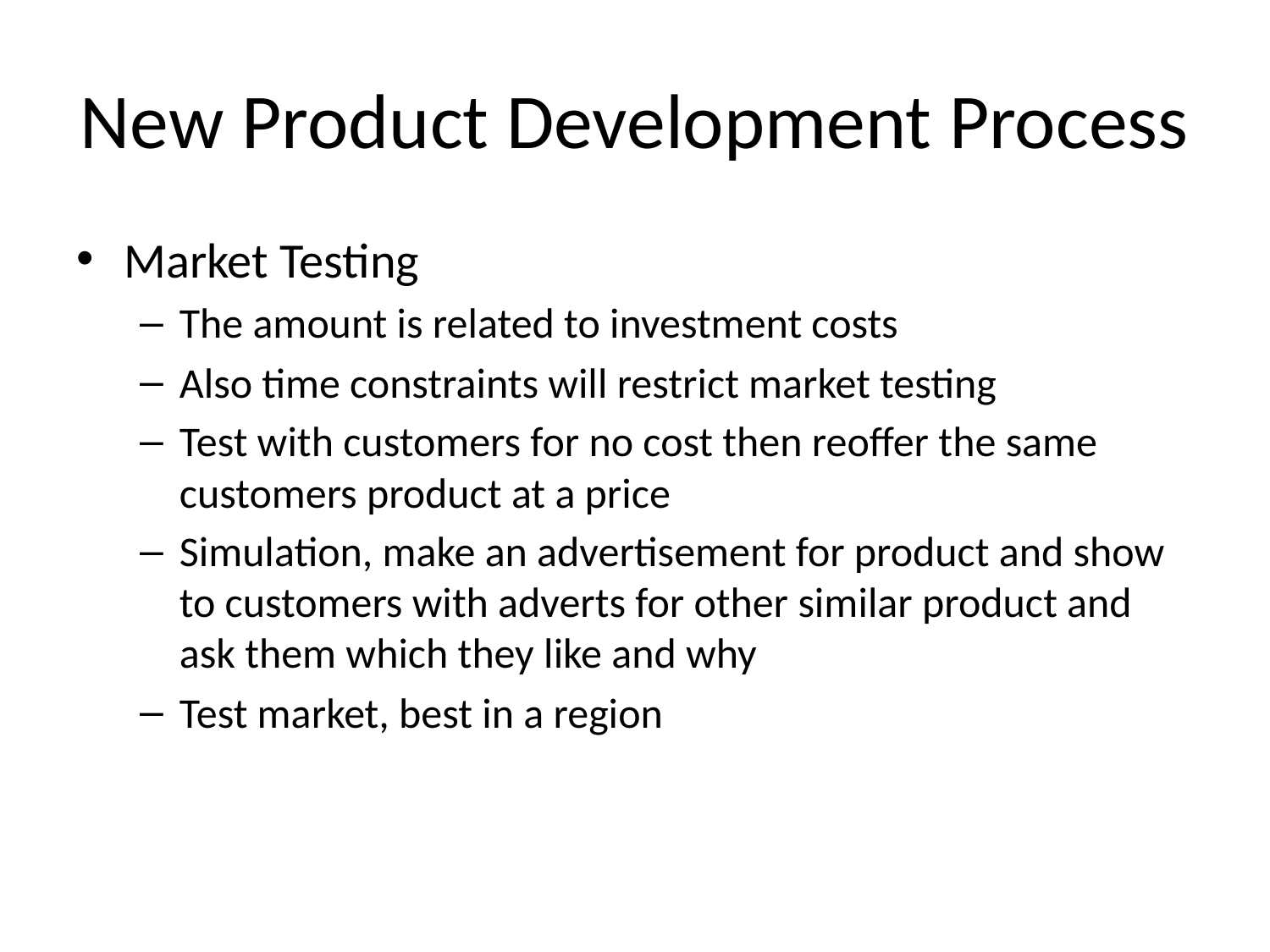

# New Product Development Process
Market Testing
The amount is related to investment costs
Also time constraints will restrict market testing
Test with customers for no cost then reoffer the same customers product at a price
Simulation, make an advertisement for product and show to customers with adverts for other similar product and ask them which they like and why
Test market, best in a region